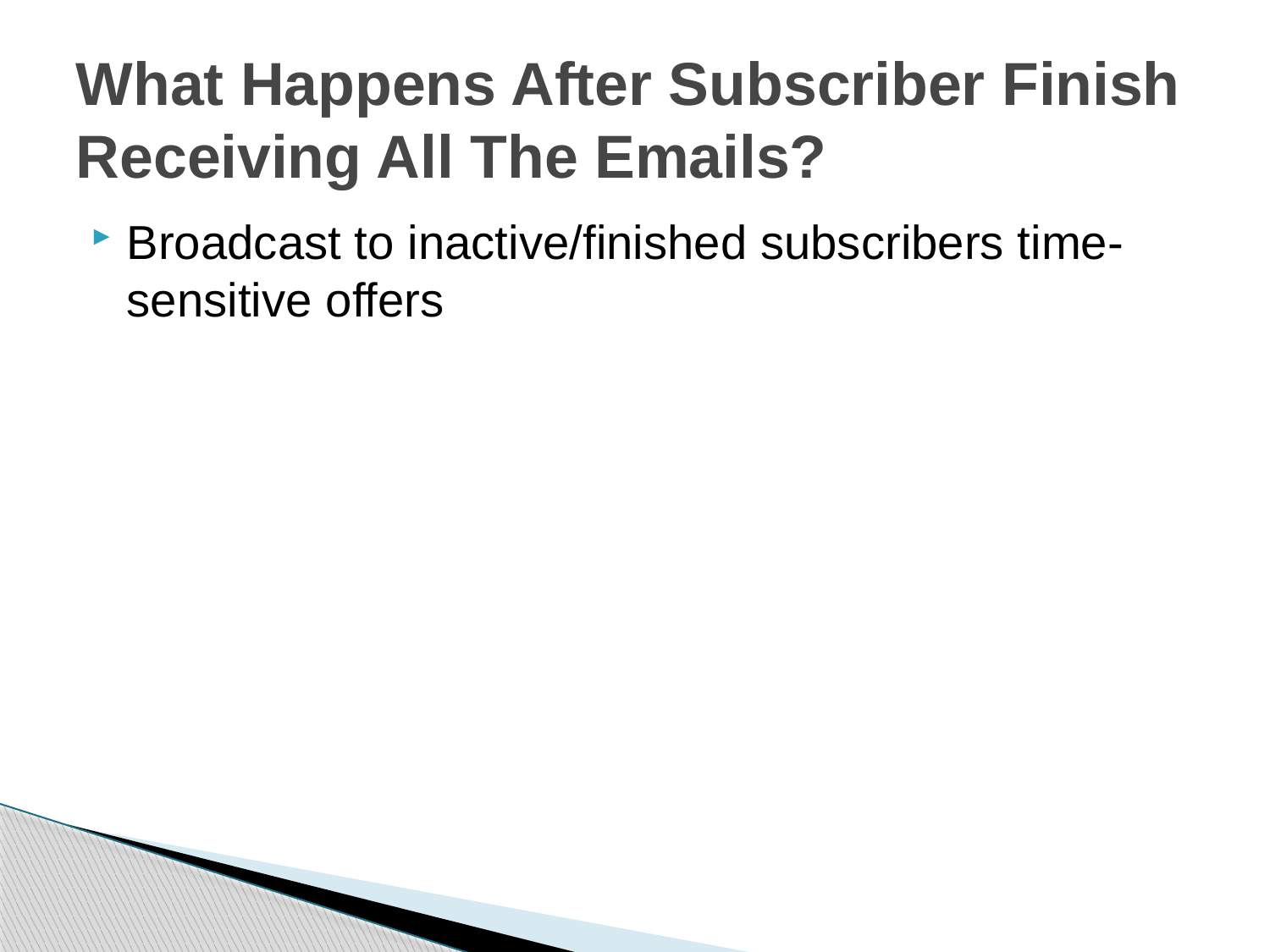

# What Happens After Subscriber Finish Receiving All The Emails?
Broadcast to inactive/finished subscribers time-sensitive offers